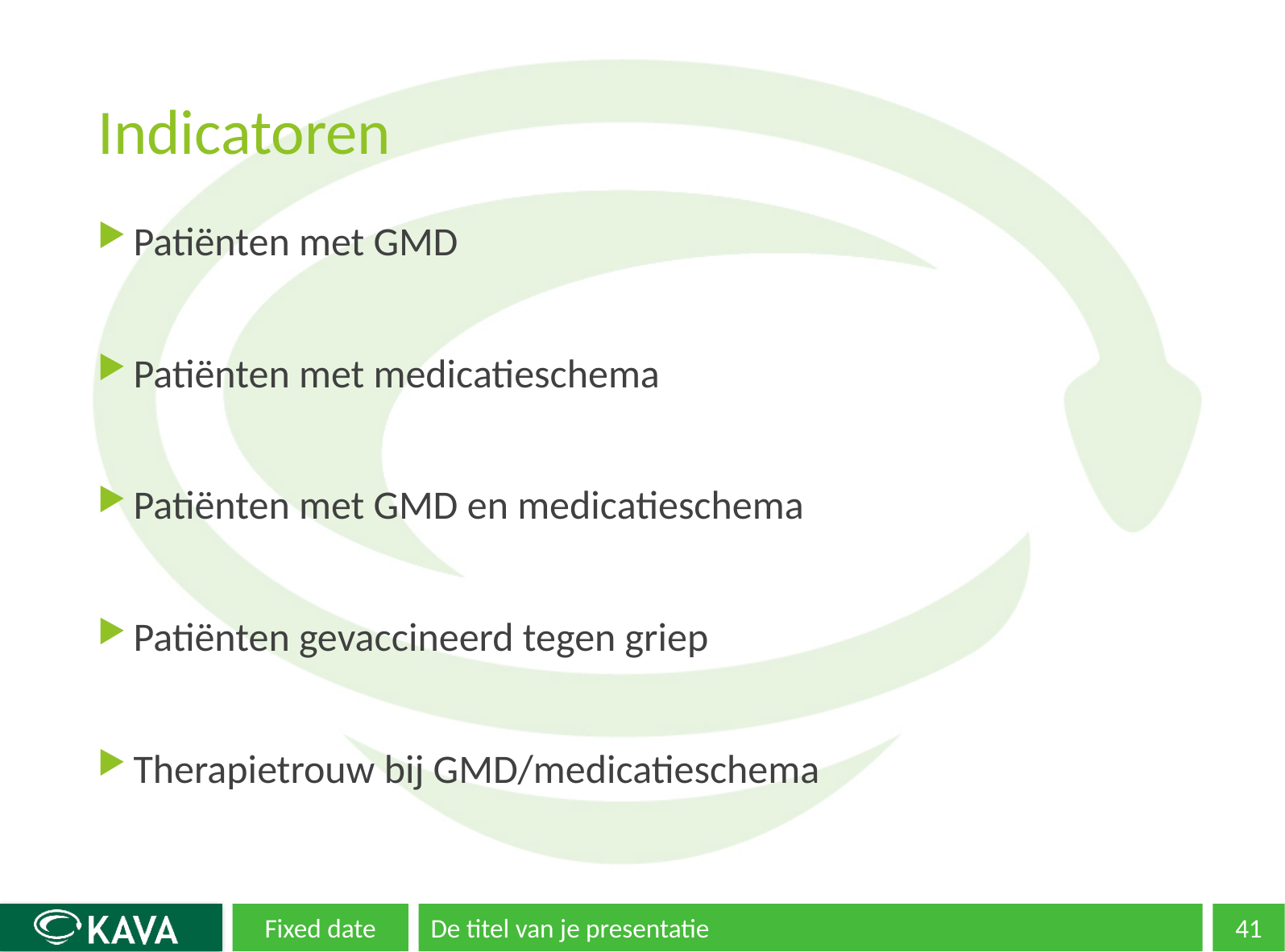

# Indicatoren
Patiënten met GMD

Patiënten met medicatieschema

Patiënten met GMD en medicatieschema

Patiënten gevaccineerd tegen griep

Therapietrouw bij GMD/medicatieschema

Fixed date
De titel van je presentatie
41